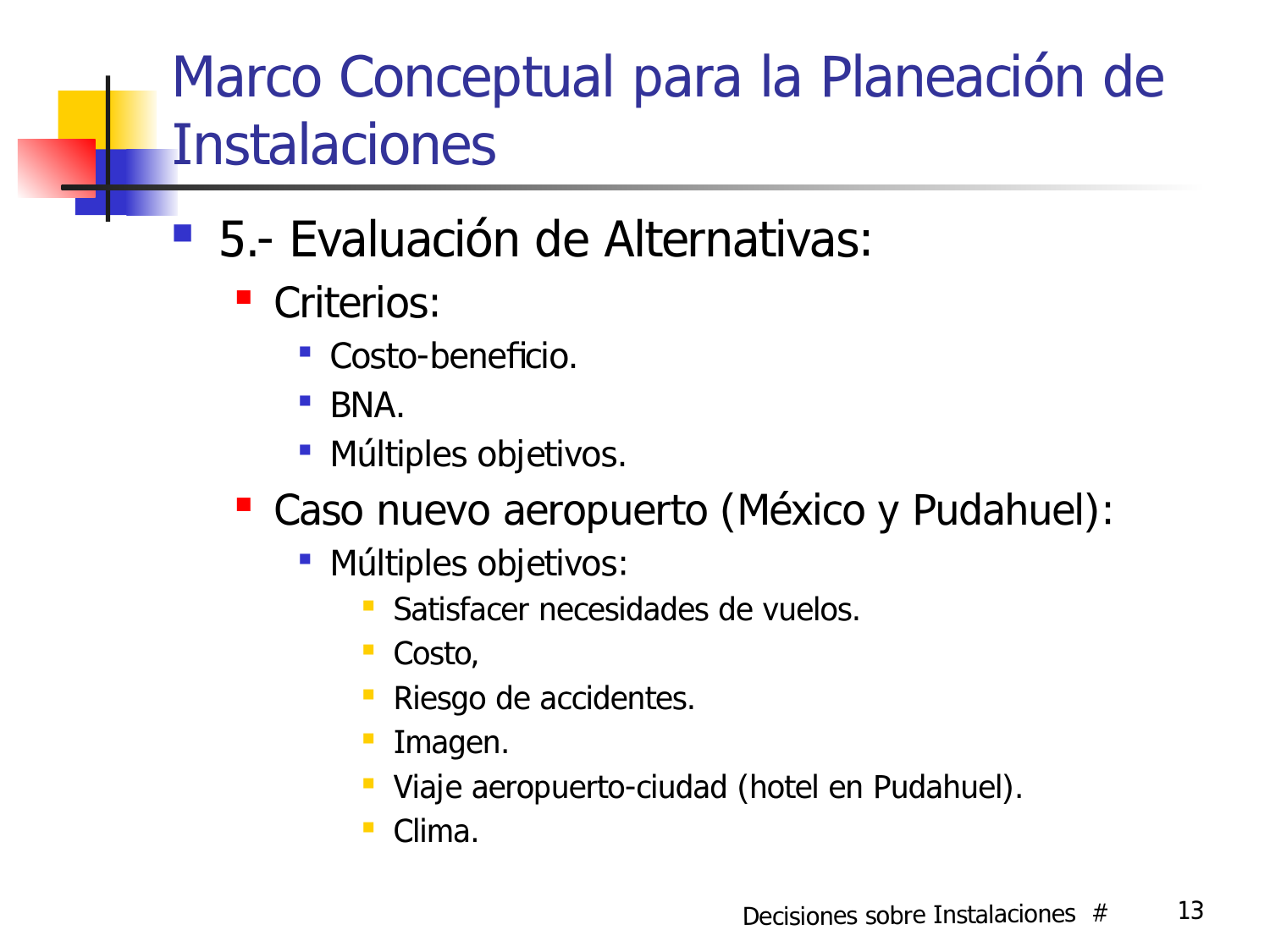

# Marco Conceptual para la Planeación de Instalaciones
5.- Evaluación de Alternativas:
Criterios:
Costo-beneficio.
BNA.
Múltiples objetivos.
Caso nuevo aeropuerto (México y Pudahuel):
Múltiples objetivos:
Satisfacer necesidades de vuelos.
Costo,
Riesgo de accidentes.
Imagen.
Viaje aeropuerto-ciudad (hotel en Pudahuel).
Clima.
13
Decisiones sobre Instalaciones  #